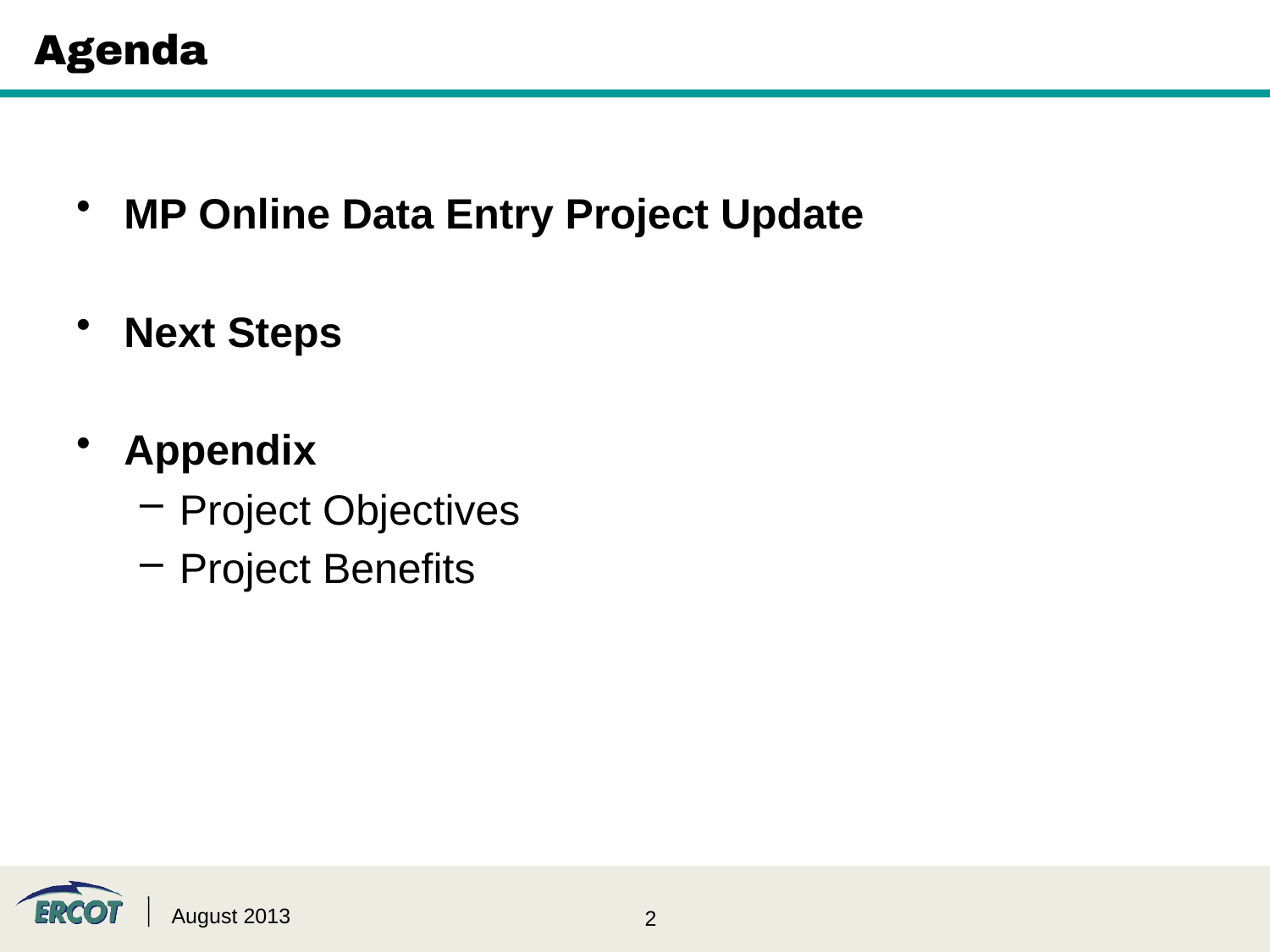

# Agenda
MP Online Data Entry Project Update

Next Steps

Appendix
Project Objectives
Project Benefits
August 2013